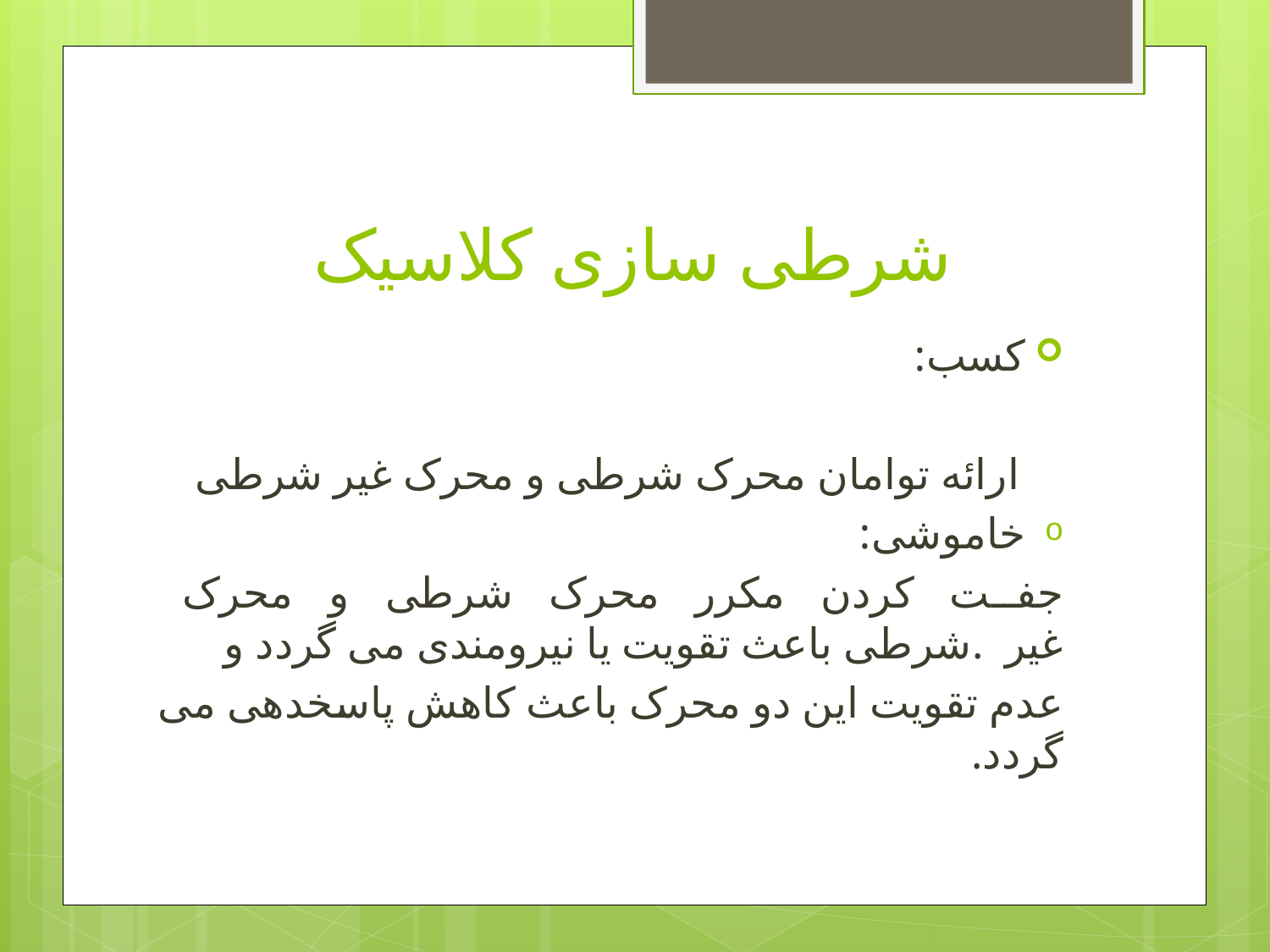

# شرطی سازی کلاسیک
کسب:

    ارائه توامان محرک شرطی و محرک غیر شرطی
خاموشی:
جفت کردن مکرر محرک شرطی و محرک غیر  .شرطی باعث تقویت یا نیرومندی می گردد و
عدم تقویت این دو محرک باعث کاهش پاسخدهی می گردد.